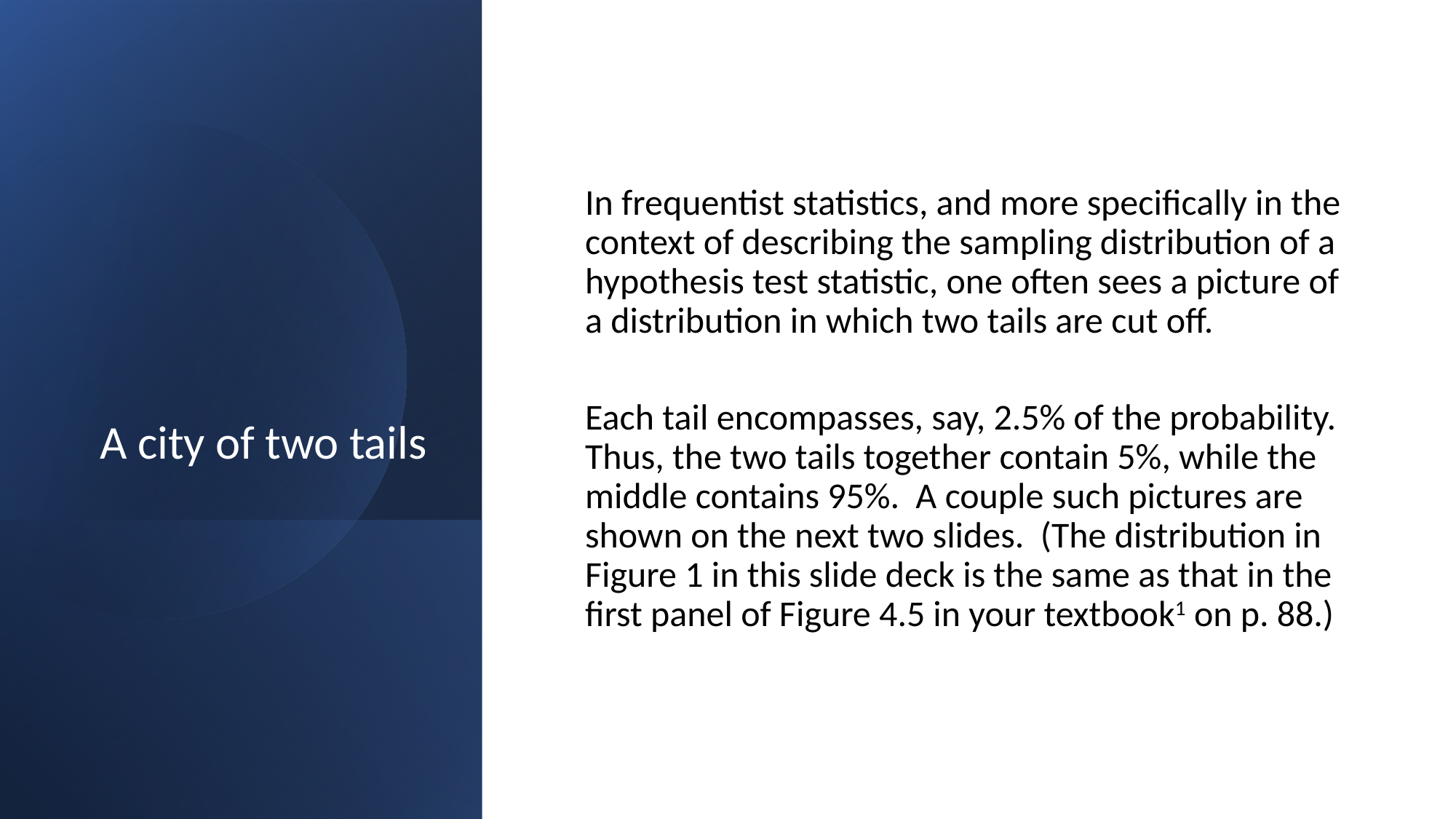

# A city of two tails
In frequentist statistics, and more specifically in the context of describing the sampling distribution of a hypothesis test statistic, one often sees a picture of a distribution in which two tails are cut off.

Each tail encompasses, say, 2.5% of the probability.  Thus, the two tails together contain 5%, while the middle contains 95%.  A couple such pictures are shown on the next two slides.  (The distribution in Figure 1 in this slide deck is the same as that in the first panel of Figure 4.5 in your textbook1 on p. 88.)